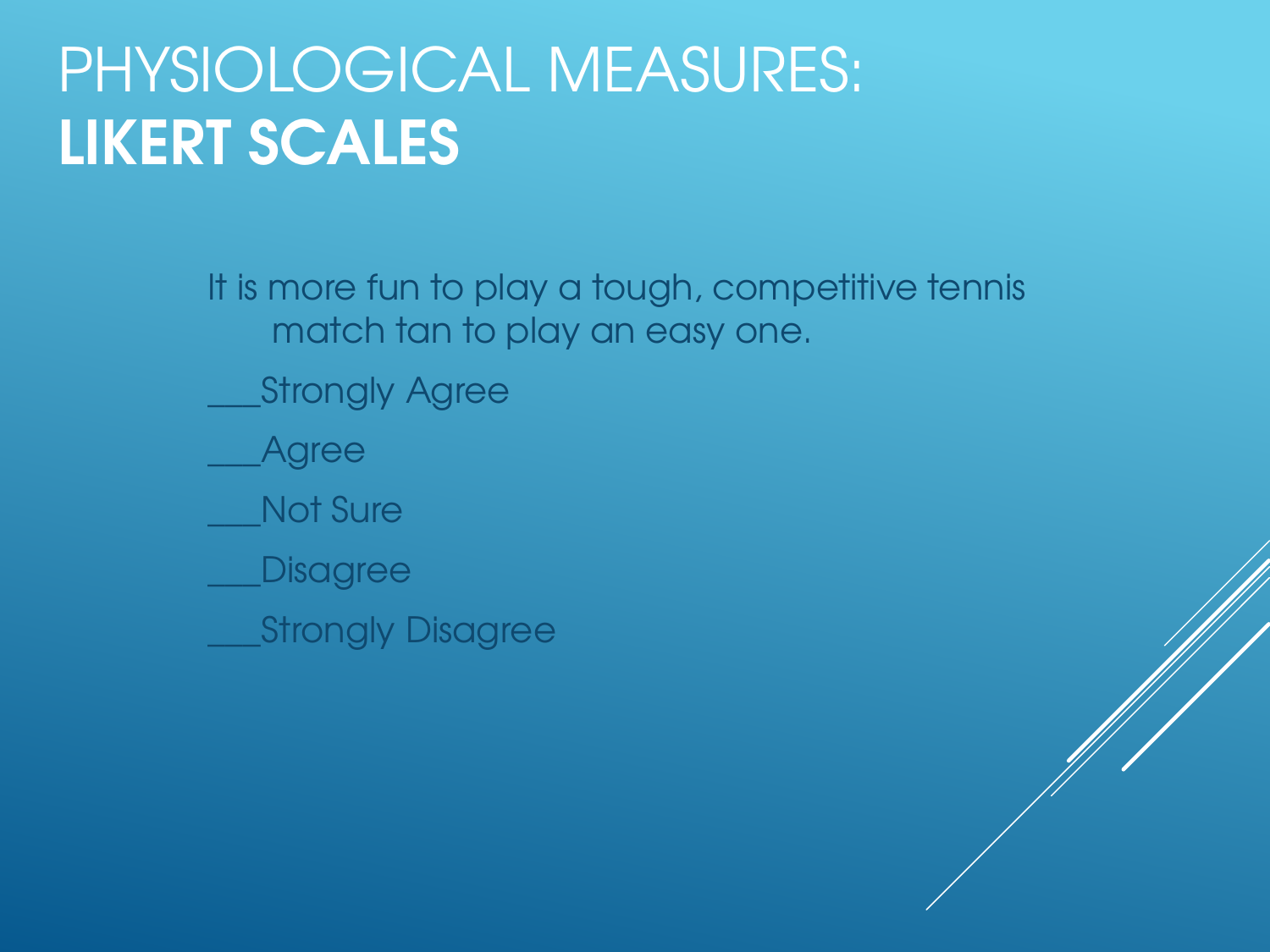

Physiological measures:
Likert Scales
It is more fun to play a tough, competitive tennis match tan to play an easy one.
___Strongly Agree
___Agree
___Not Sure
___Disagree
___Strongly Disagree